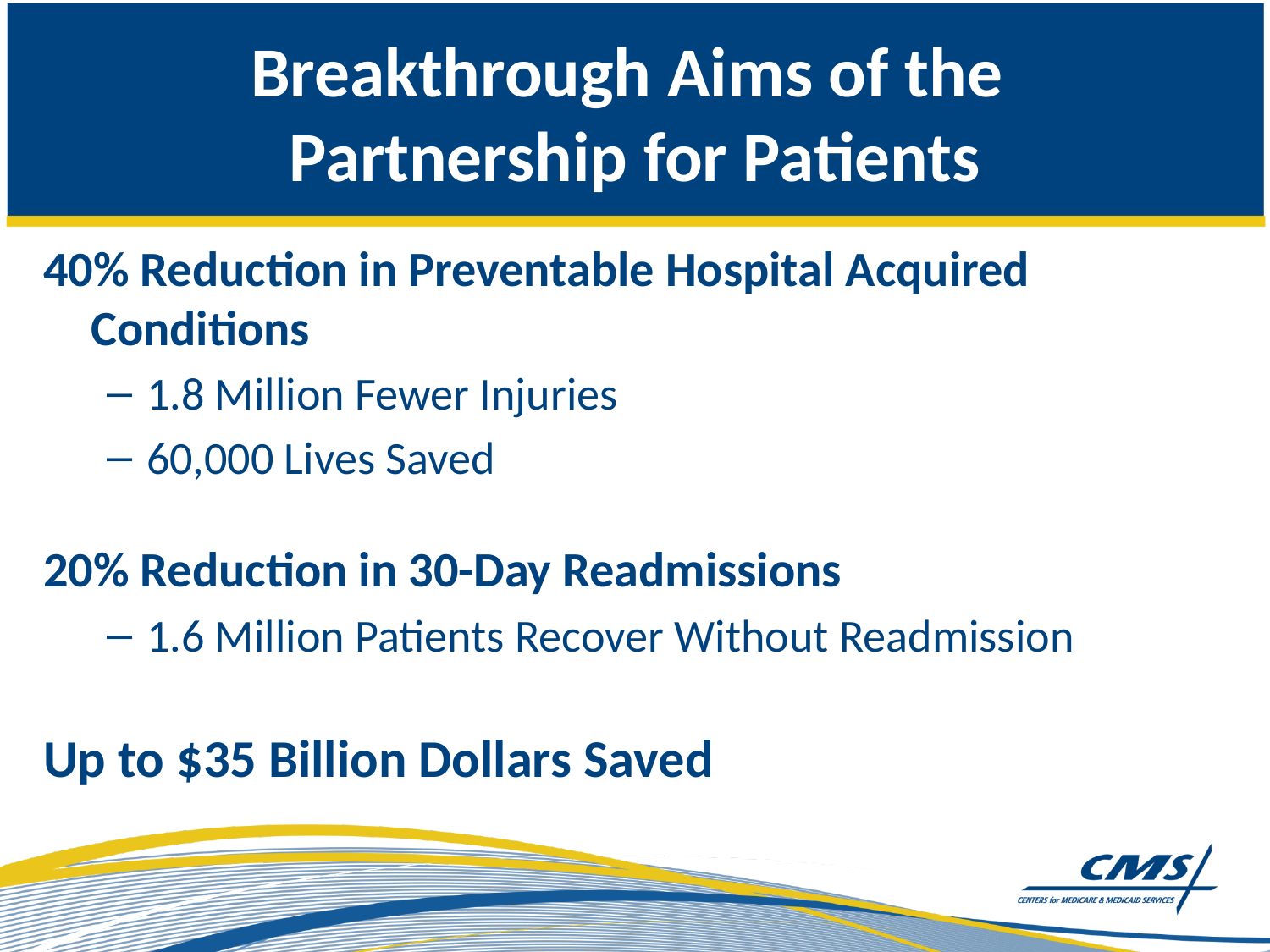

# Breakthrough Aims of the Partnership for Patients
40% Reduction in Preventable Hospital Acquired Conditions
1.8 Million Fewer Injuries
60,000 Lives Saved

20% Reduction in 30-Day Readmissions
1.6 Million Patients Recover Without Readmission

Up to $35 Billion Dollars Saved